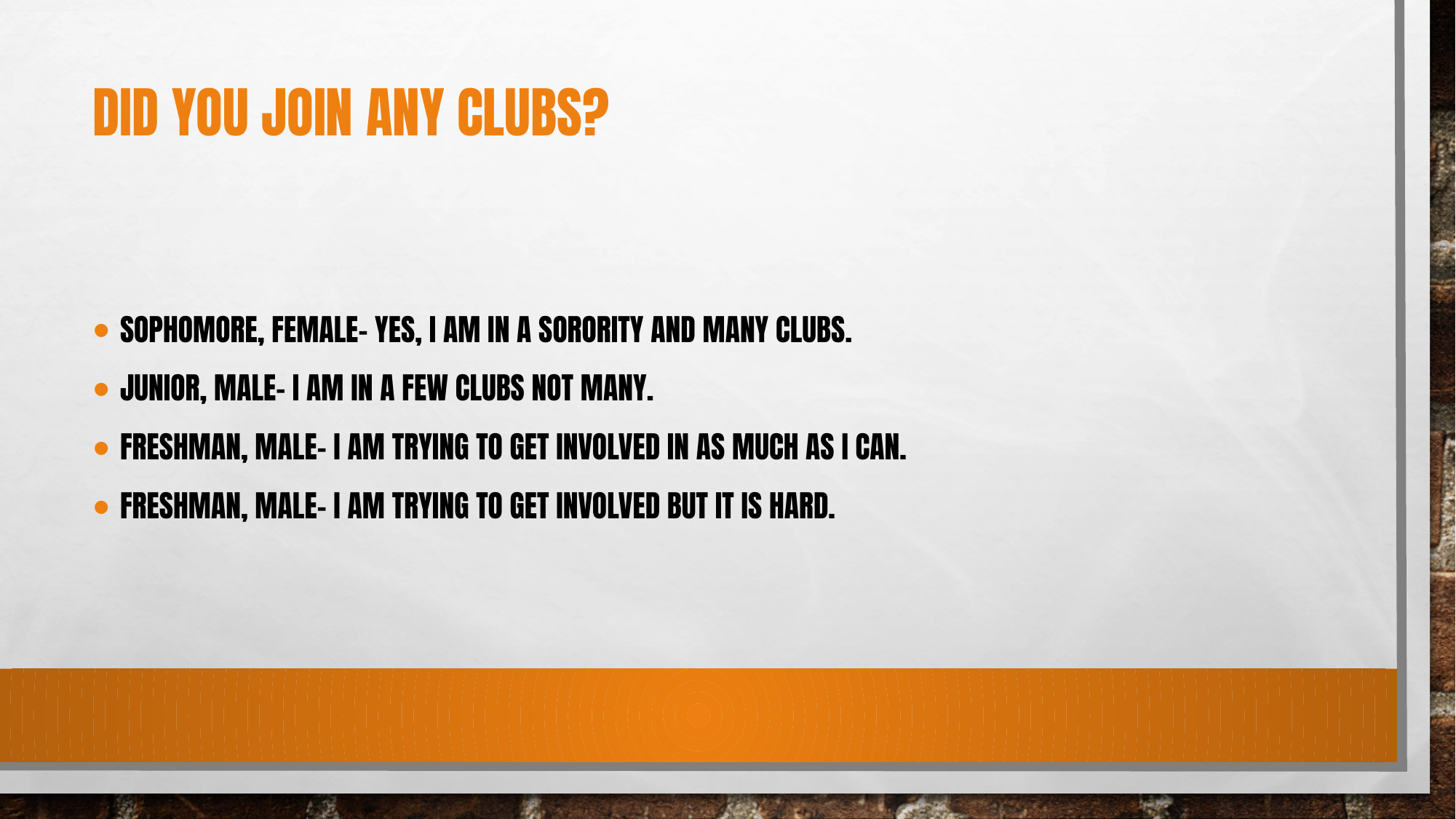

# Did you join any clubs?
Sophomore, female- Yes, I am in a sorority and many clubs.
Junior, male- I am in a few clubs not many.
Freshman, male- I am trying to get involved in as much as I can.
Freshman, male- I am trying to get involved but It is hard.